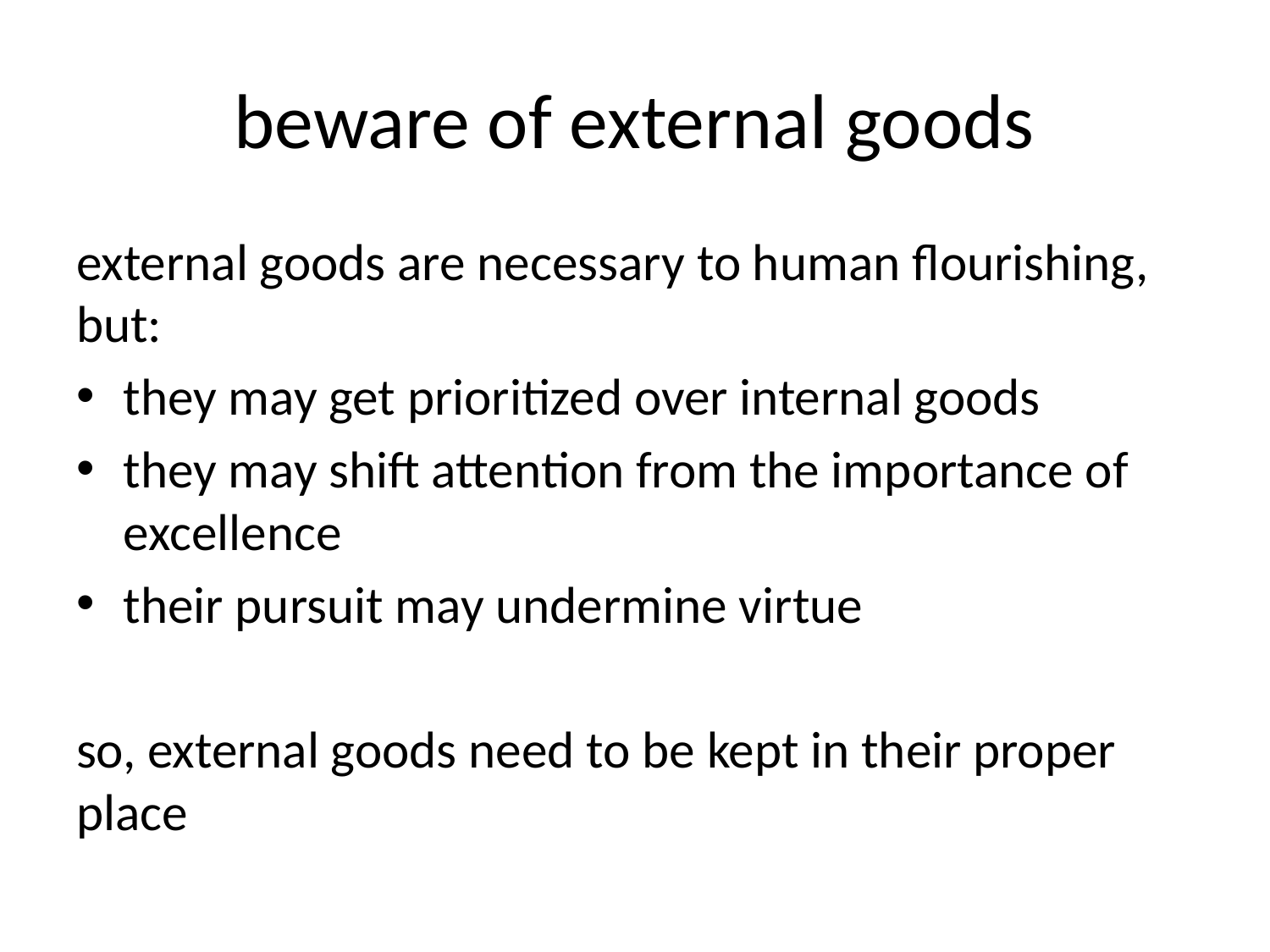

# beware of external goods
external goods are necessary to human flourishing, but:
they may get prioritized over internal goods
they may shift attention from the importance of excellence
their pursuit may undermine virtue

so, external goods need to be kept in their proper place